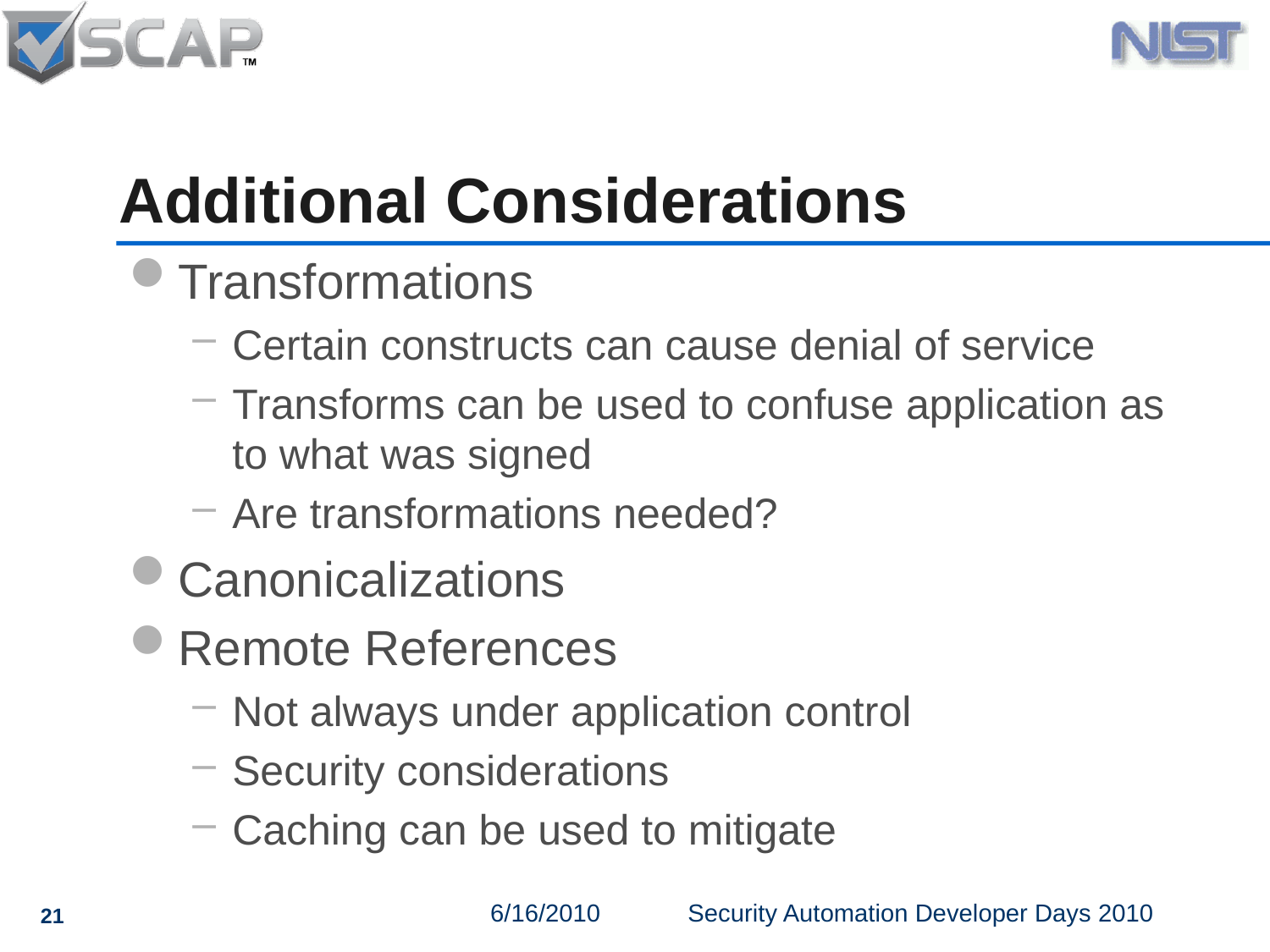

# Additional Considerations
Transformations
Certain constructs can cause denial of service
Transforms can be used to confuse application as to what was signed
Are transformations needed?
Canonicalizations
Remote References
Not always under application control
Security considerations
Caching can be used to mitigate
21
6/16/2010
Security Automation Developer Days 2010